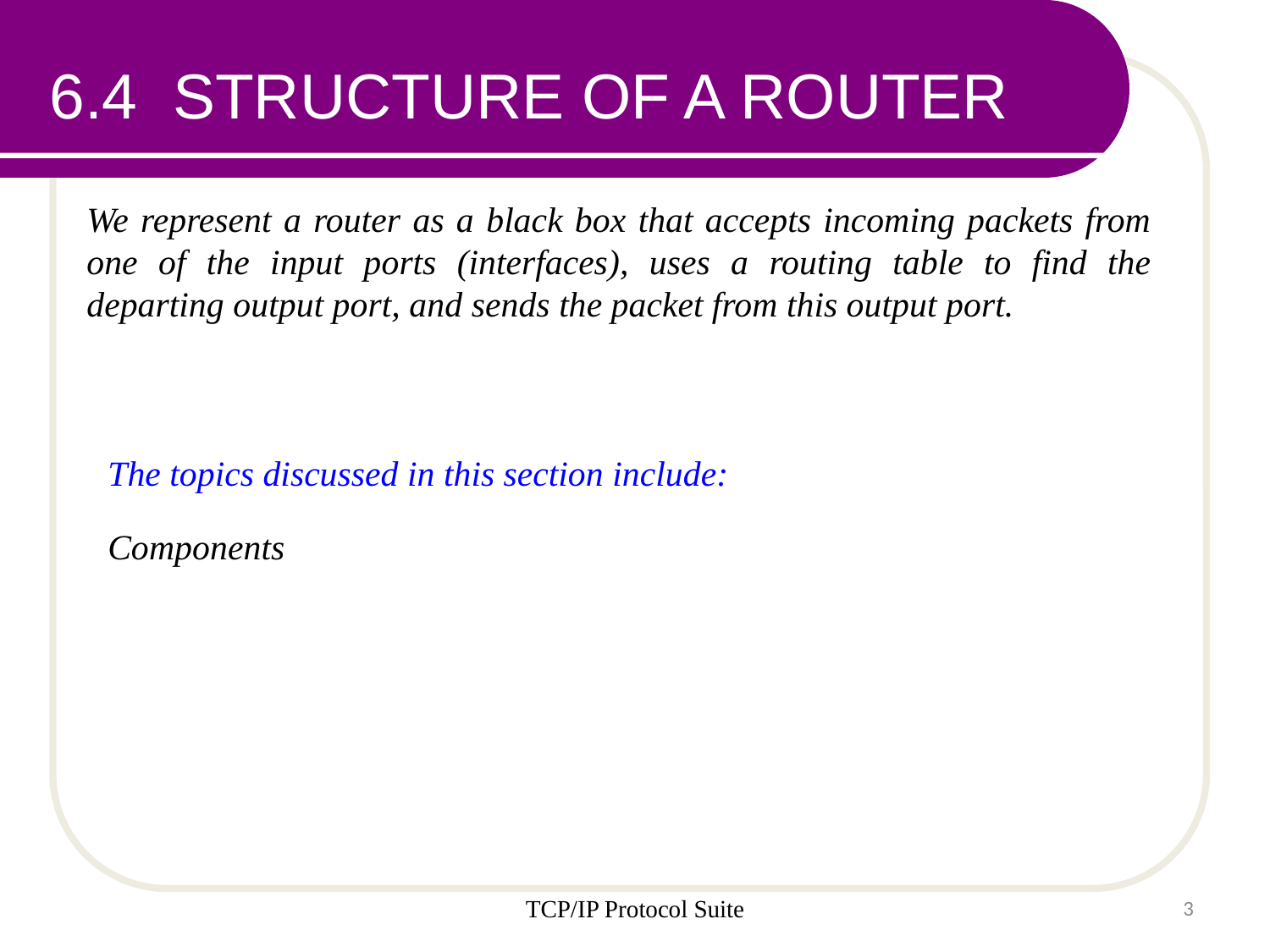

6.4  STRUCTURE OF A ROUTER
We represent a router as a black box that accepts incoming packets from one of the input ports (interfaces), uses a routing table to find the departing output port, and sends the packet from this output port.
The topics discussed in this section include:
Components
TCP/IP Protocol Suite
3